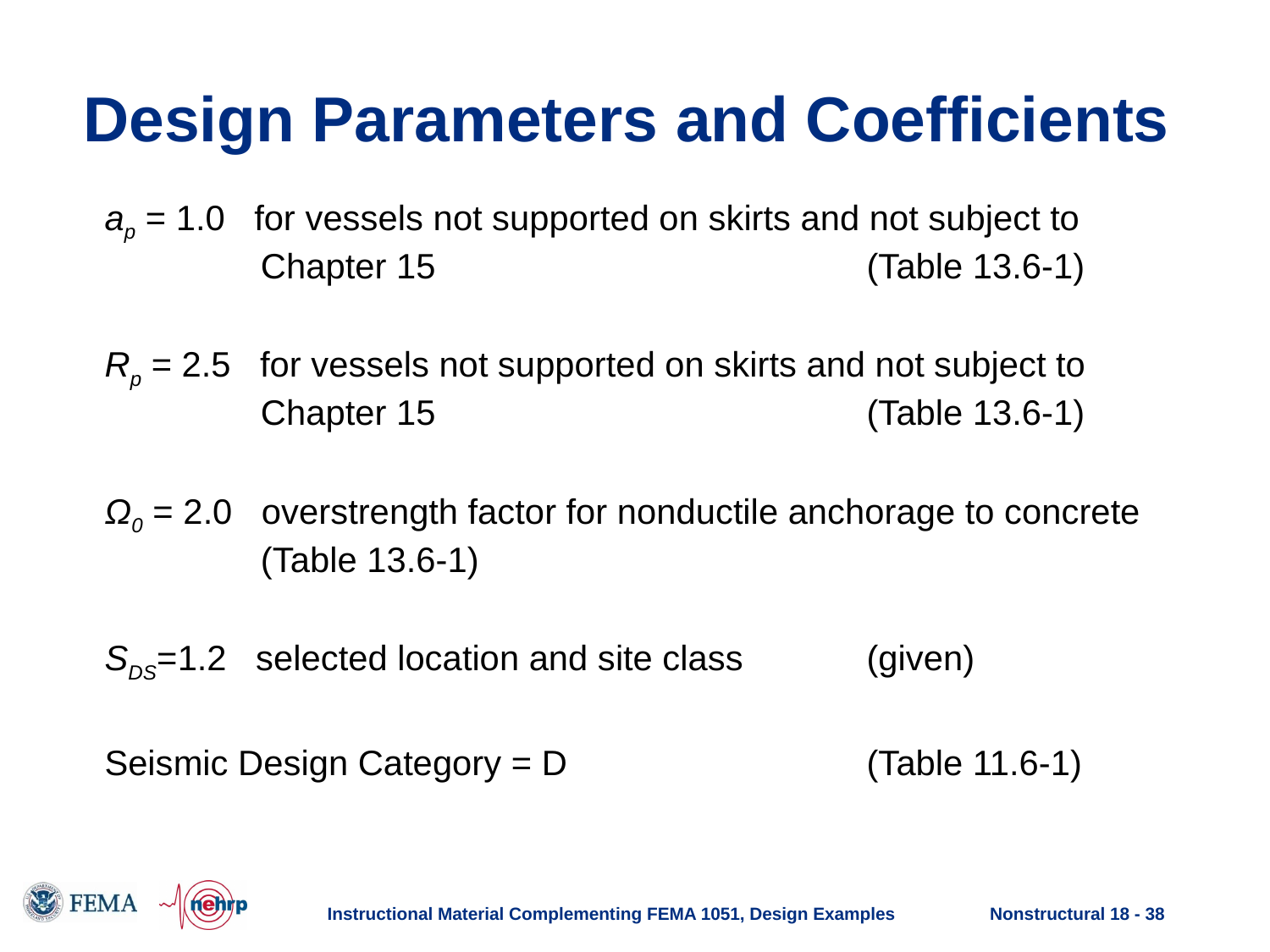

# Design Parameters and Coefficients
ap = 1.0   for vessels not supported on skirts and not subject to
	   Chapter 15     				(Table 13.6-1)

Rp = 2.5   for vessels not supported on skirts and not subject to
	   Chapter 15				(Table 13.6-1)

Ω0 = 2.0   overstrength factor for nonductile anchorage to concrete	   (Table 13.6-1)

SDS=1.2   selected location and site class	(given)

Seismic Design Category = D			(Table 11.6-1)
Instructional Material Complementing FEMA 1051, Design Examples
Nonstructural 18 - 38